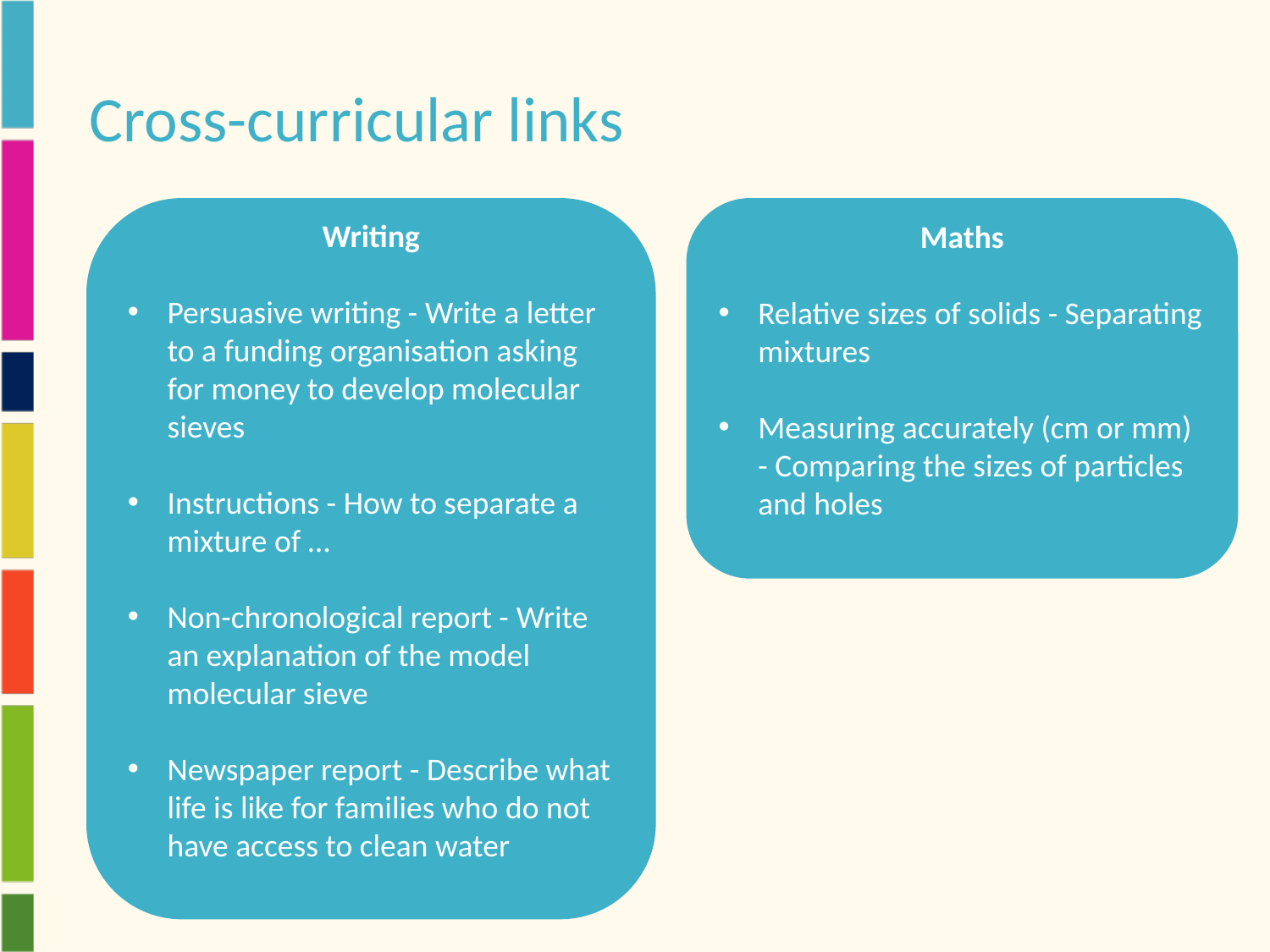

# Cross-curricular links
Writing

Persuasive writing - Write a letter to a funding organisation asking for money to develop molecular sieves
Instructions - How to separate a mixture of …
Non-chronological report - Write an explanation of the model molecular sieve
Newspaper report - Describe what life is like for families who do not have access to clean water

Maths
Relative sizes of solids - Separating mixtures
Measuring accurately (cm or mm) - Comparing the sizes of particles and holes